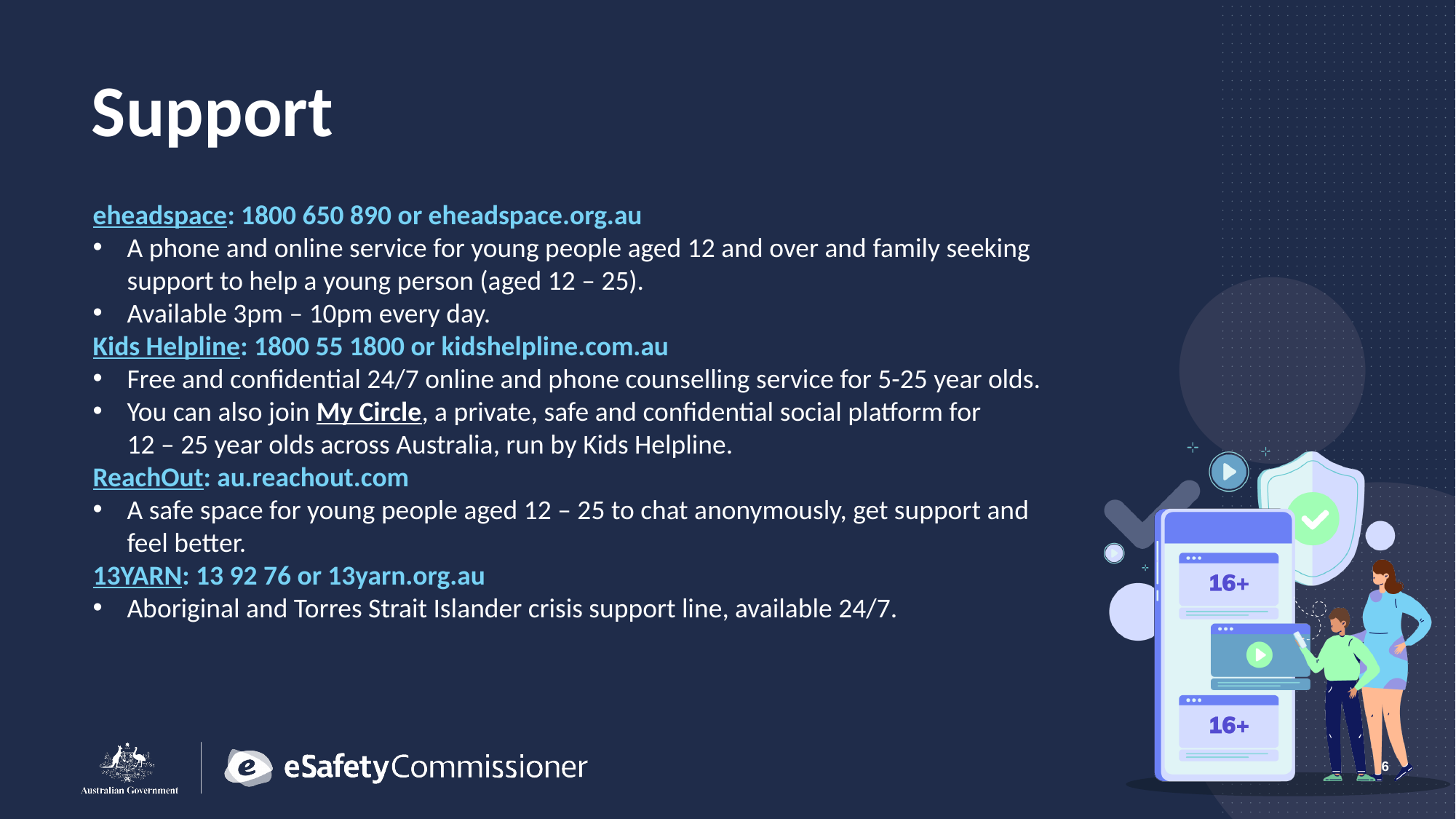

Support
eheadspace: 1800 650 890 or eheadspace.org.au
A phone and online service for young people aged 12 and over and family seeking support to help a young person (aged 12 – 25).
Available 3pm – 10pm every day.
Kids Helpline: 1800 55 1800 or kidshelpline.com.au
Free and confidential 24/7 online and phone counselling service for 5-25 year olds.
You can also join My Circle, a private, safe and confidential social platform for
12 – 25 year olds across Australia, run by Kids Helpline.
ReachOut: au.reachout.com
A safe space for young people aged 12 – 25 to chat anonymously, get support and feel better.
13YARN: 13 92 76 or 13yarn.org.au
Aboriginal and Torres Strait Islander crisis support line, available 24/7.